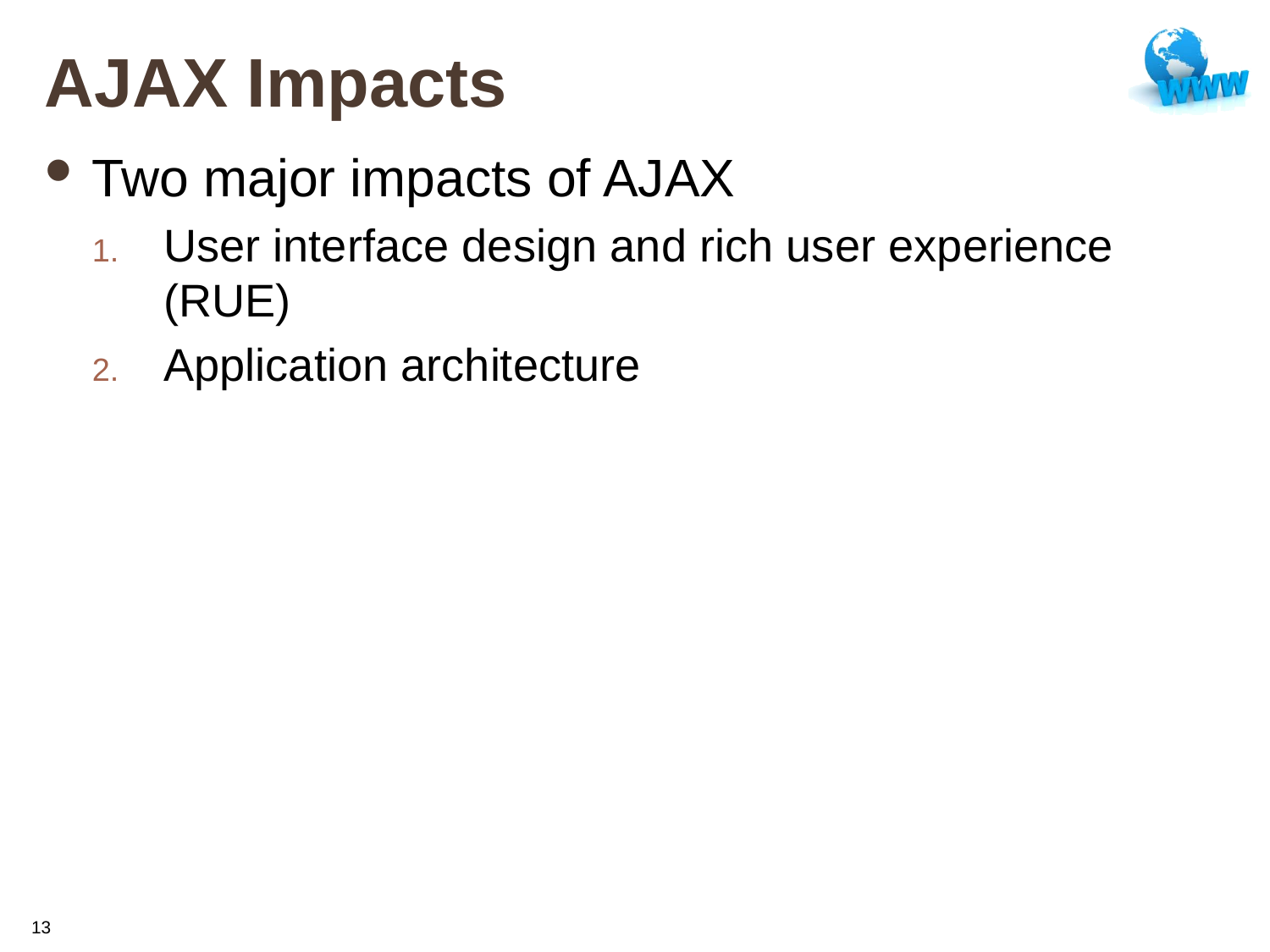

# AJAX Impacts
Two major impacts of AJAX
User interface design and rich user experience (RUE)
Application architecture
13